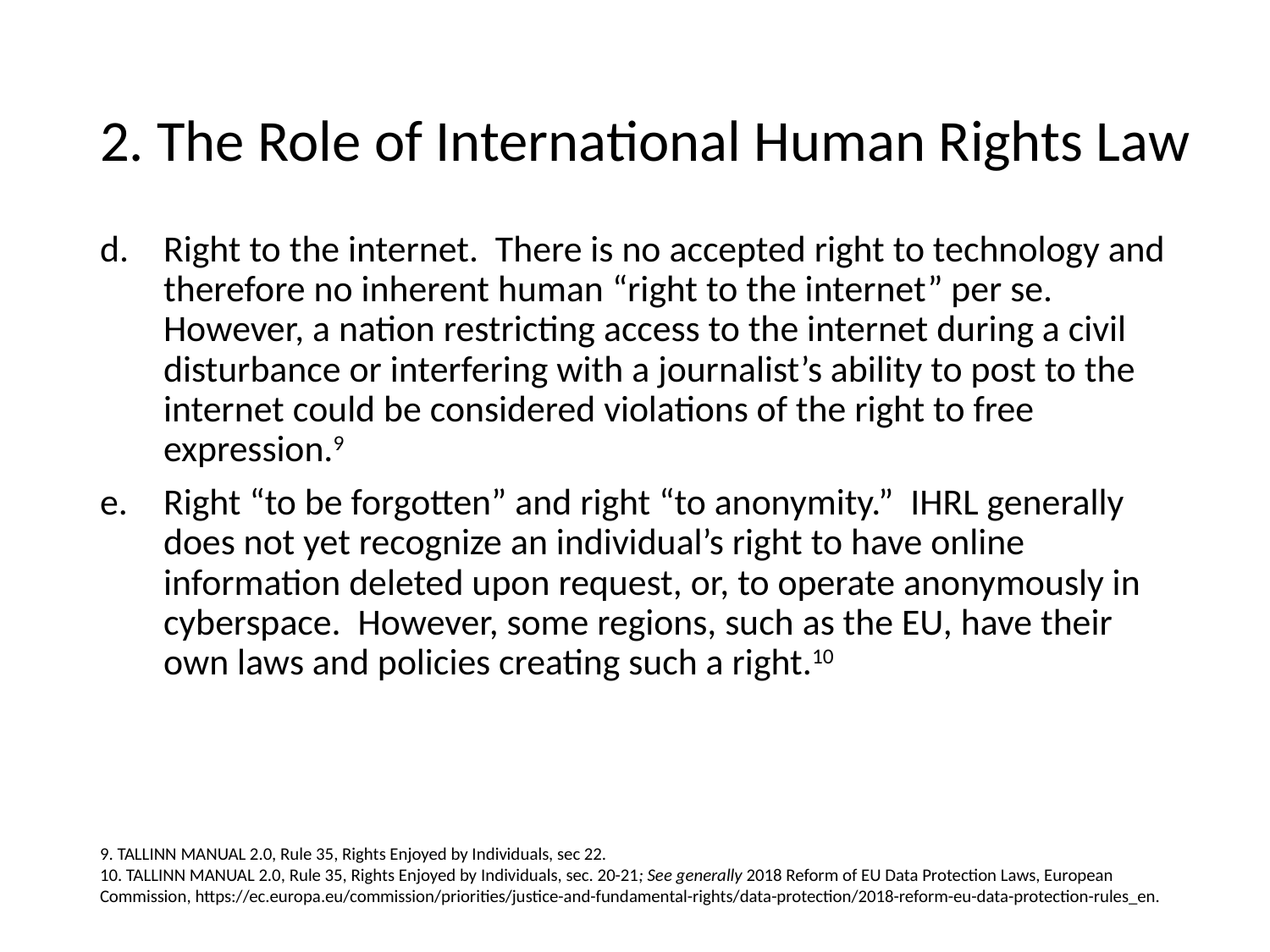

# 2. The Role of International Human Rights Law
Right to the internet.  There is no accepted right to technology and therefore no inherent human “right to the internet” per se.  However, a nation restricting access to the internet during a civil disturbance or interfering with a journalist’s ability to post to the internet could be considered violations of the right to free expression.9
Right “to be forgotten” and right “to anonymity.”  IHRL generally does not yet recognize an individual’s right to have online information deleted upon request, or, to operate anonymously in cyberspace.  However, some regions, such as the EU, have their own laws and policies creating such a right.10

9. TALLINN MANUAL 2.0, Rule 35, Rights Enjoyed by Individuals, sec 22.
10. TALLINN MANUAL 2.0, Rule 35, Rights Enjoyed by Individuals, sec. 20-21; See generally 2018 Reform of EU Data Protection Laws, European Commission, https://ec.europa.eu/commission/priorities/justice-and-fundamental-rights/data-protection/2018-reform-eu-data-protection-rules_en.